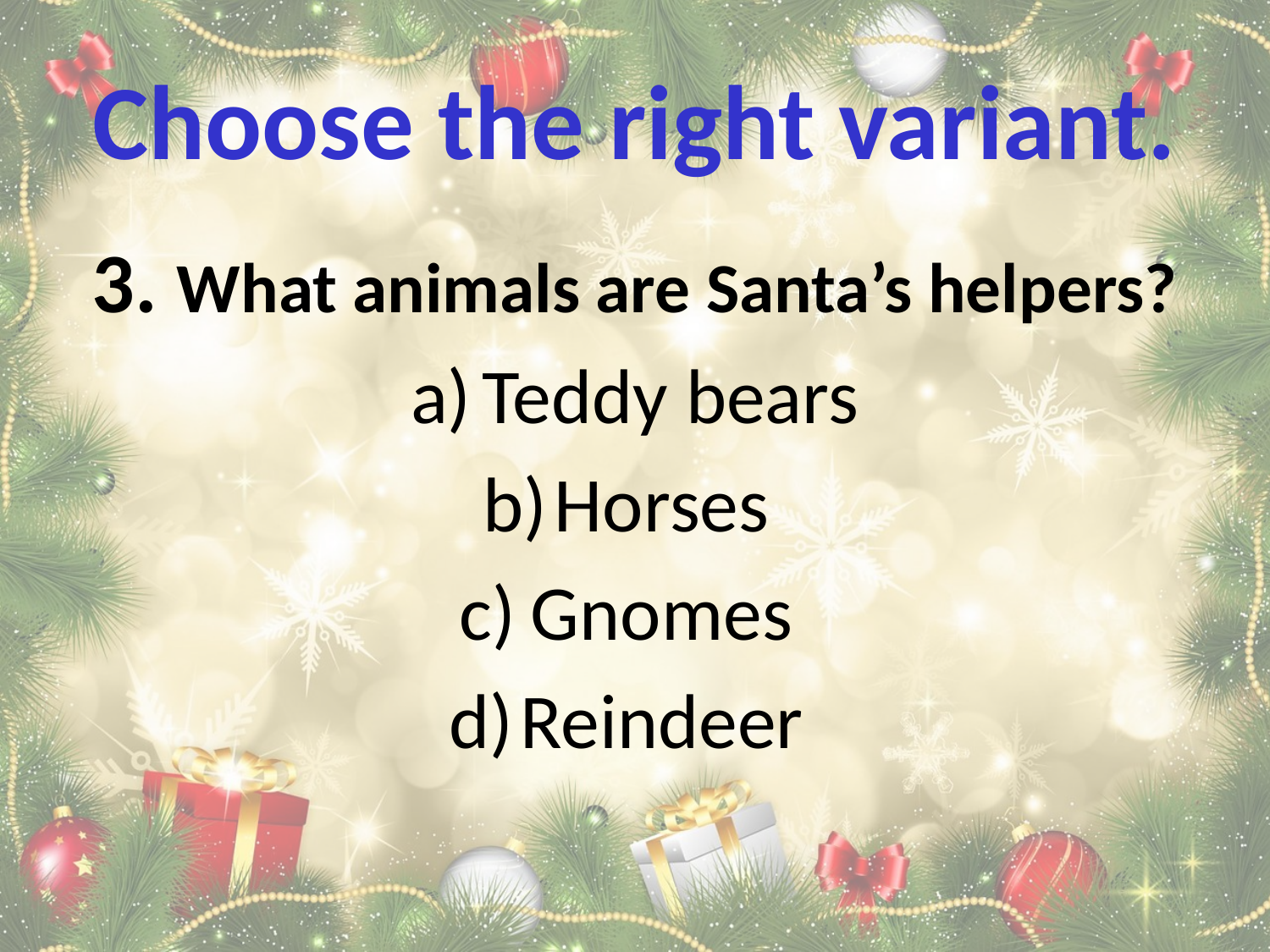

# Choose the right variant.
3. What animals are Santa’s helpers?
Teddy bears
Horses
Gnomes
Reindeer